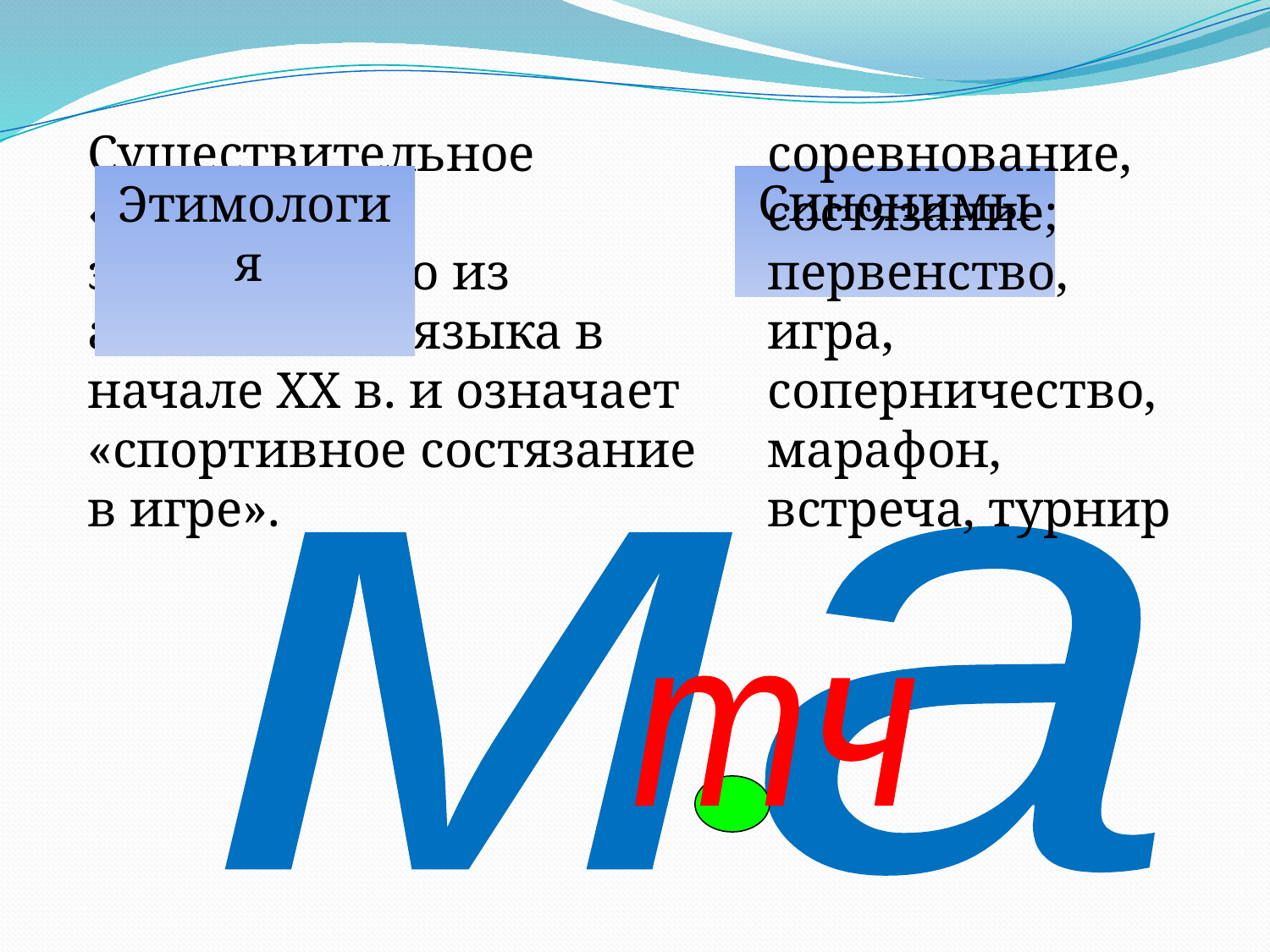

Существительное «матч» было заимствовано из английского языка в начале XX в. и означает «спортивное состязание в игре».
соревнование, состязание; первенство, игра, соперничество, марафон, встреча, турнир
Этимология

Синонимы

ма
тч